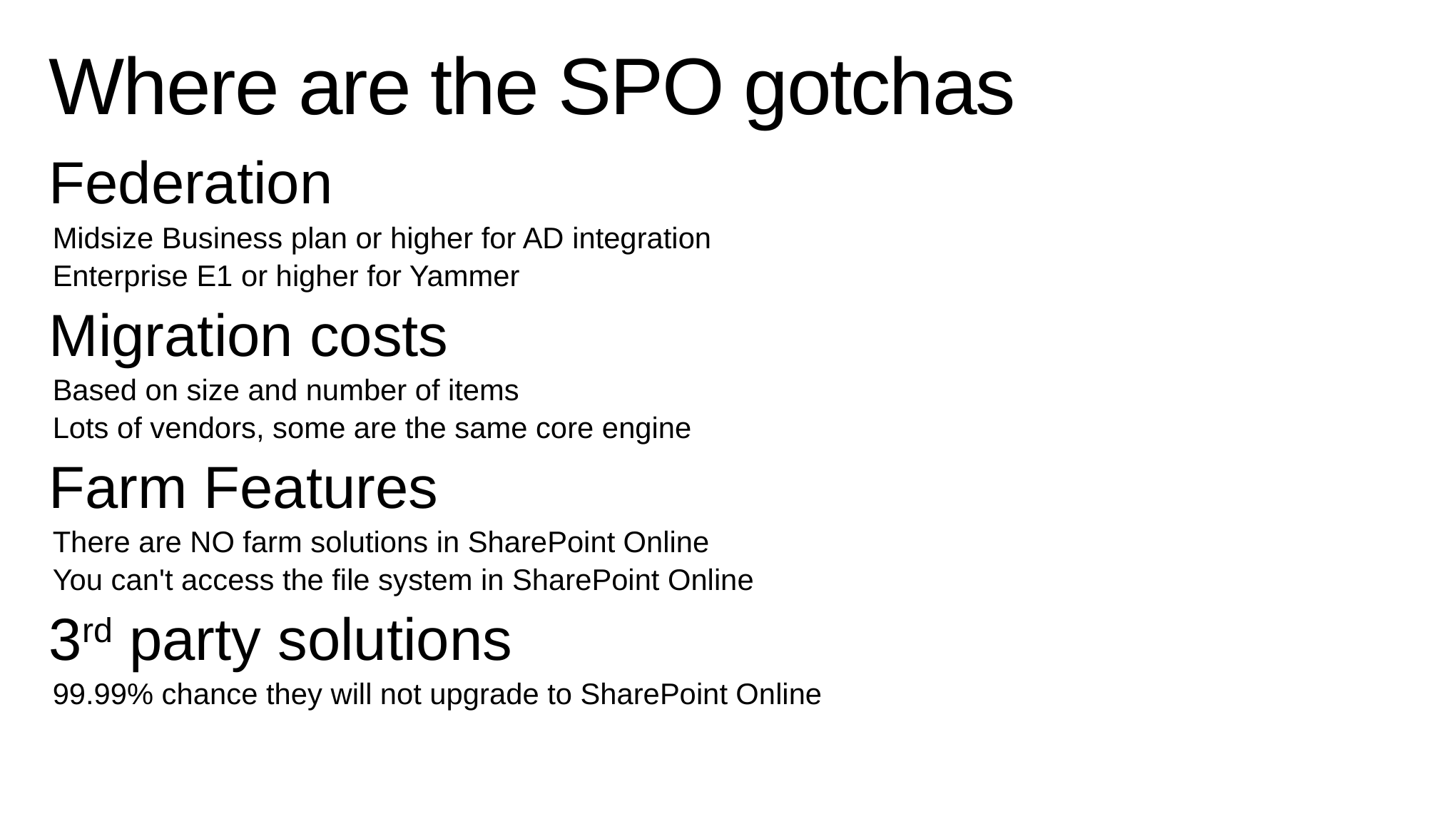

# Where are the SPO gotchas
Federation
Midsize Business plan or higher for AD integration
Enterprise E1 or higher for Yammer
Migration costs
Based on size and number of items
Lots of vendors, some are the same core engine
Farm Features
There are NO farm solutions in SharePoint Online
You can't access the file system in SharePoint Online
3rd party solutions
99.99% chance they will not upgrade to SharePoint Online